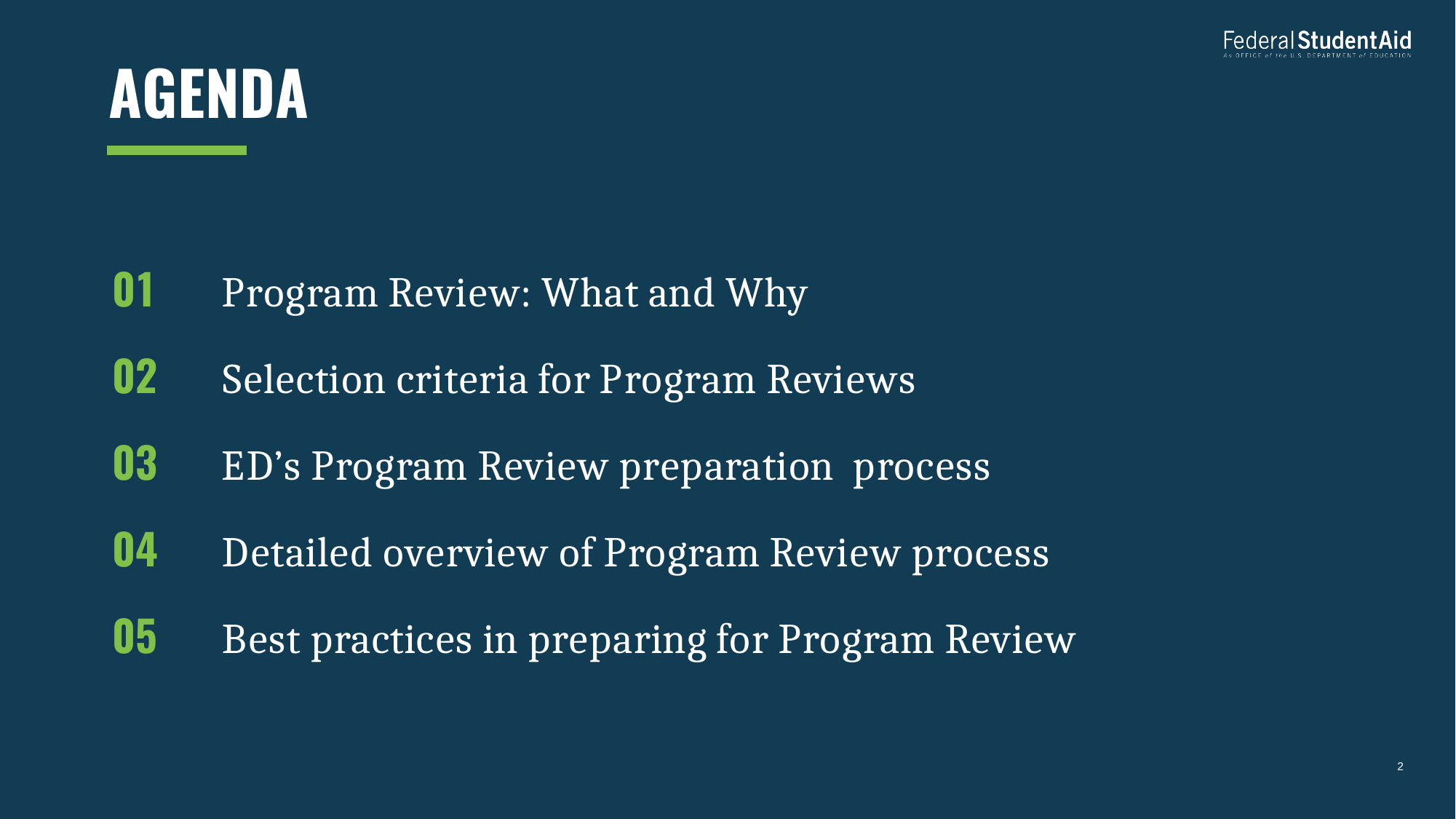

# Agenda
01 	Program Review: What and Why
02 	Selection criteria for Program Reviews
03 	ED’s Program Review preparation  process
04 	Detailed overview of Program Review process
05 	Best practices in preparing for Program Review
2